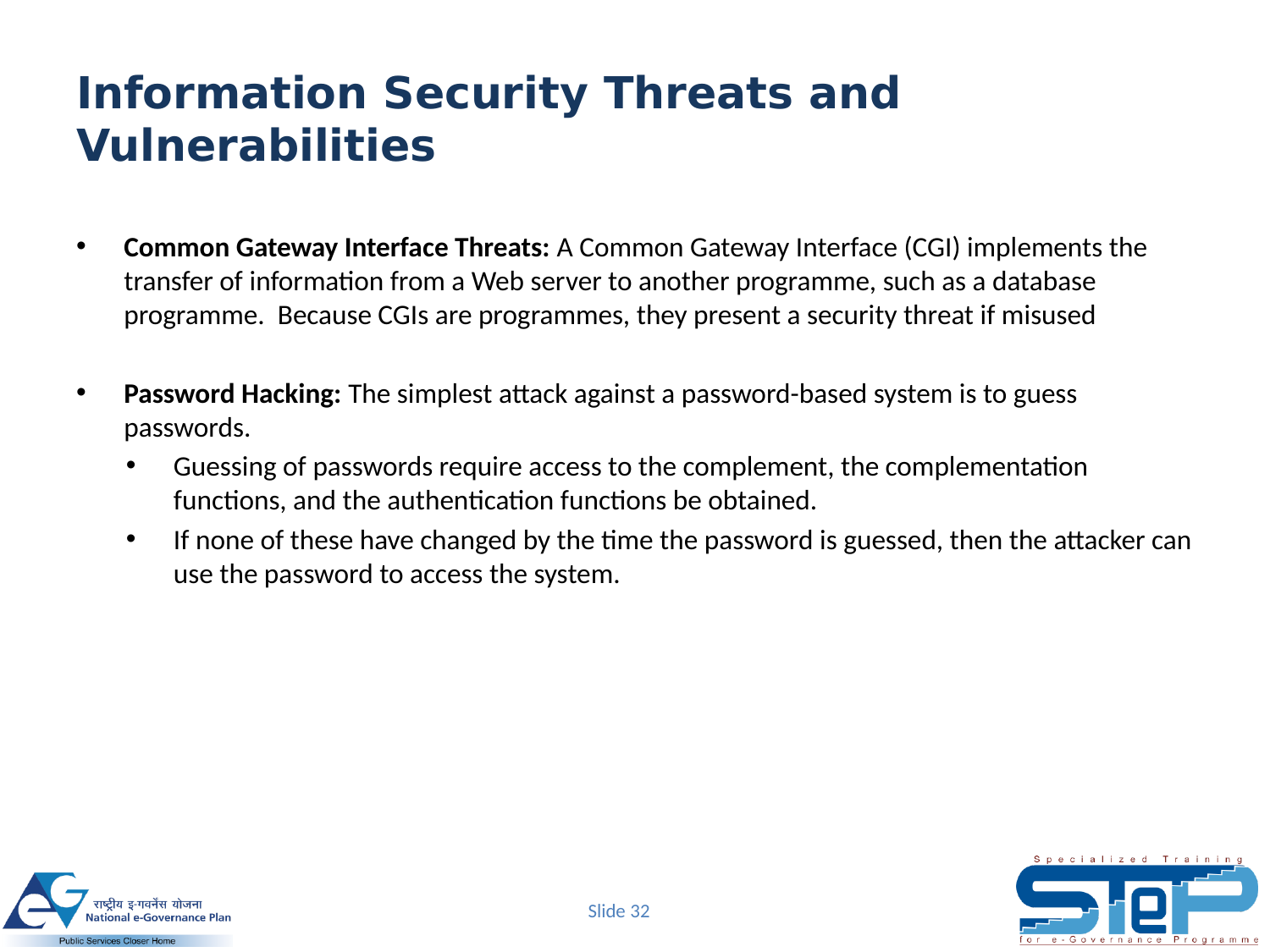

# Information Security Threats and Vulnerabilities
Common Gateway Interface Threats: A Common Gateway Interface (CGI) implements the transfer of information from a Web server to another programme, such as a database programme.  Because CGIs are programmes, they present a security threat if misused

Password Hacking: The simplest attack against a password-based system is to guess passwords.
Guessing of passwords require access to the complement, the complementation functions, and the authentication functions be obtained.
If none of these have changed by the time the password is guessed, then the attacker can use the password to access the system.